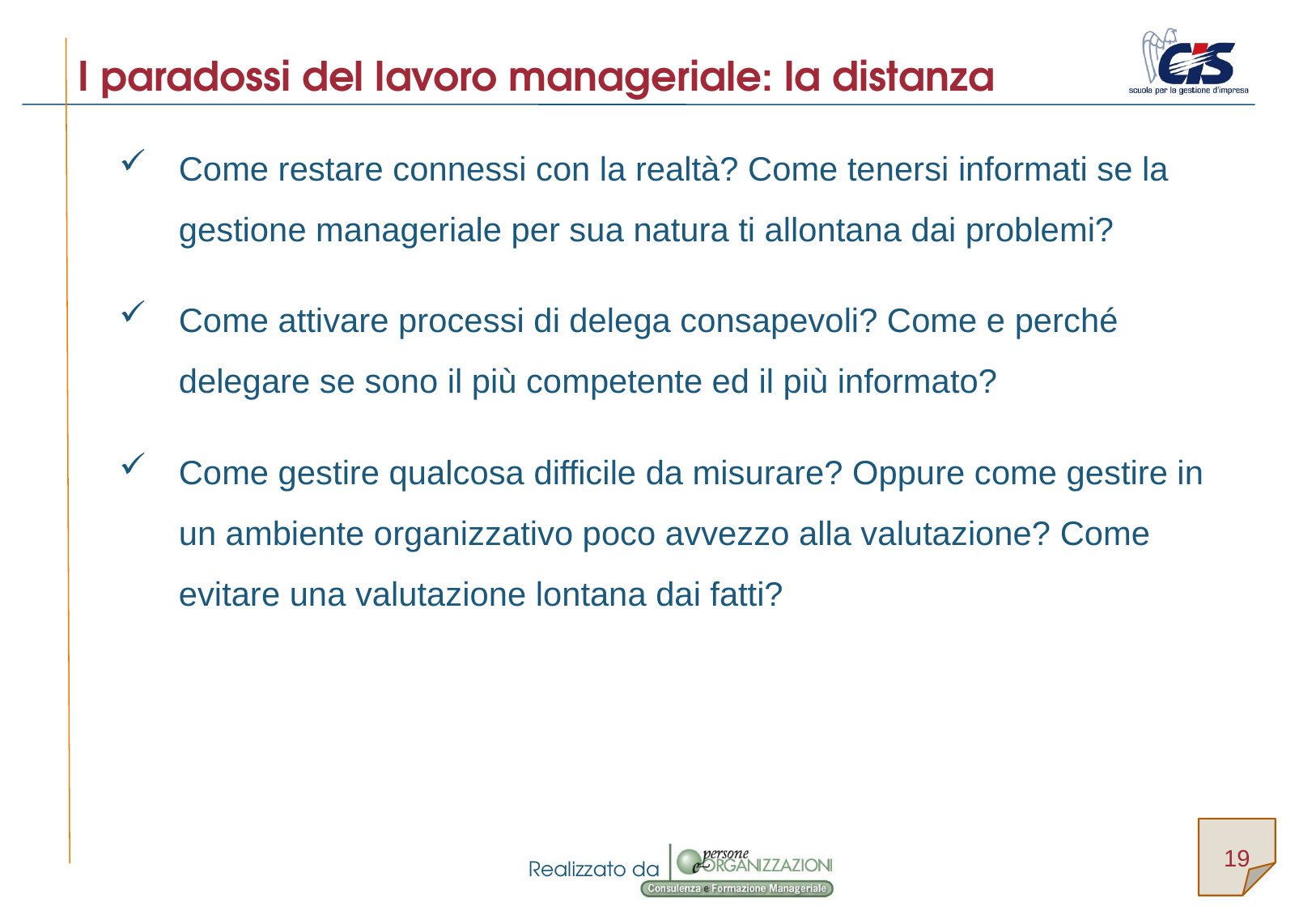

# I paradossi del lavoro manageriale: la distanza
Come restare connessi con la realtà? Come tenersi informati se la gestione manageriale per sua natura ti allontana dai problemi?
Come attivare processi di delega consapevoli? Come e perché delegare se sono il più competente ed il più informato?
Come gestire qualcosa difficile da misurare? Oppure come gestire in un ambiente organizzativo poco avvezzo alla valutazione? Come evitare una valutazione lontana dai fatti?
19